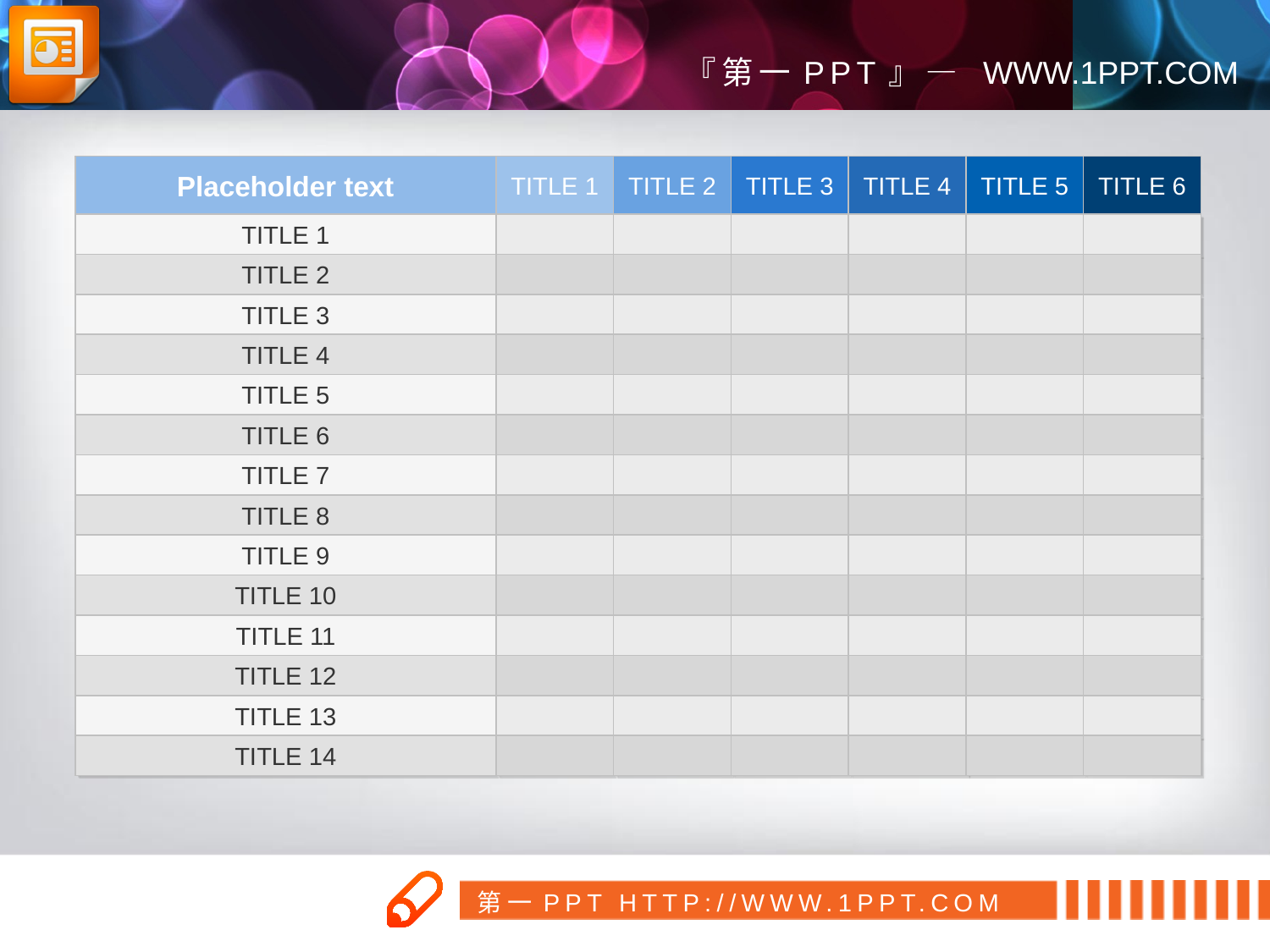

Placeholder text
TITLE 1
TITLE 2
TITLE 3
TITLE 4
TITLE 5
TITLE 6
TITLE 1

TITLE 2

TITLE 3

TITLE 4

TITLE 5

TITLE 6

TITLE 7

TITLE 8

TITLE 9

TITLE 10

TITLE 11

TITLE 12

TITLE 13

TITLE 14